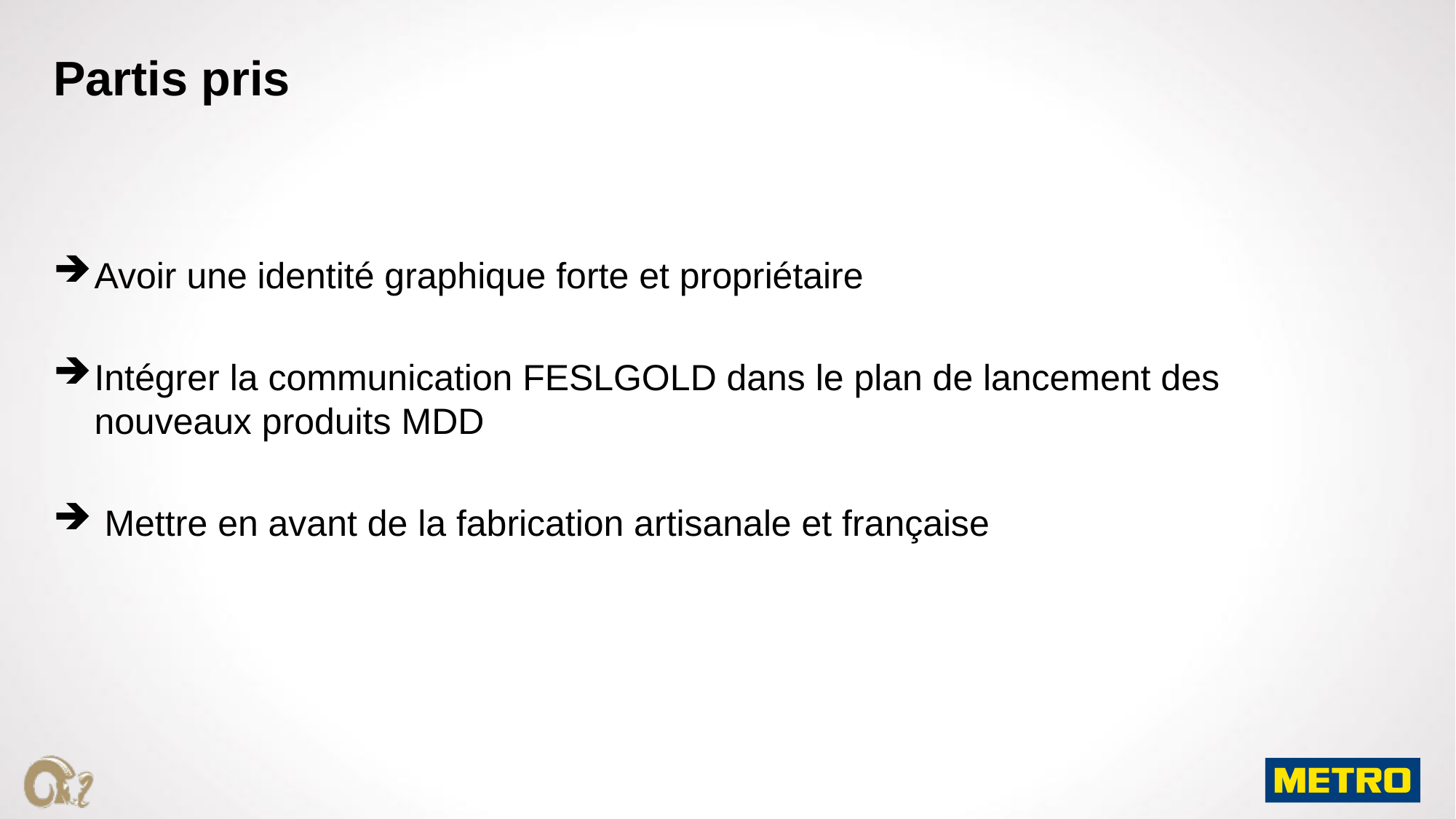

Partis pris
Avoir une identité graphique forte et propriétaire

Intégrer la communication FESLGOLD dans le plan de lancement des nouveaux produits MDD

 Mettre en avant de la fabrication artisanale et française